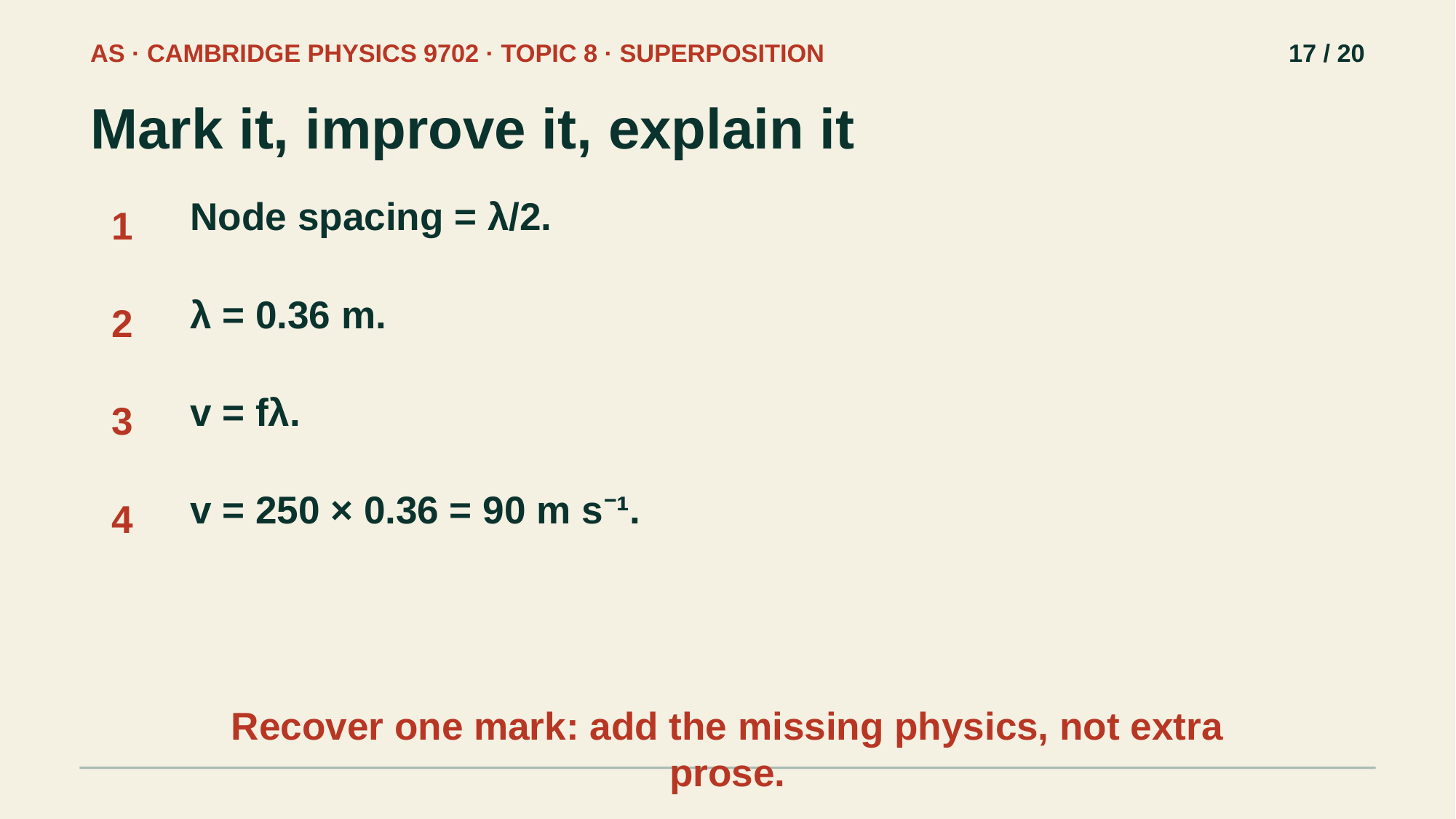

AS · CAMBRIDGE PHYSICS 9702 · TOPIC 8 · SUPERPOSITION
17 / 20
Mark it, improve it, explain it
Node spacing = λ/2.
1
λ = 0.36 m.
2
v = fλ.
3
v = 250 × 0.36 = 90 m s⁻¹.
4
Recover one mark: add the missing physics, not extra prose.